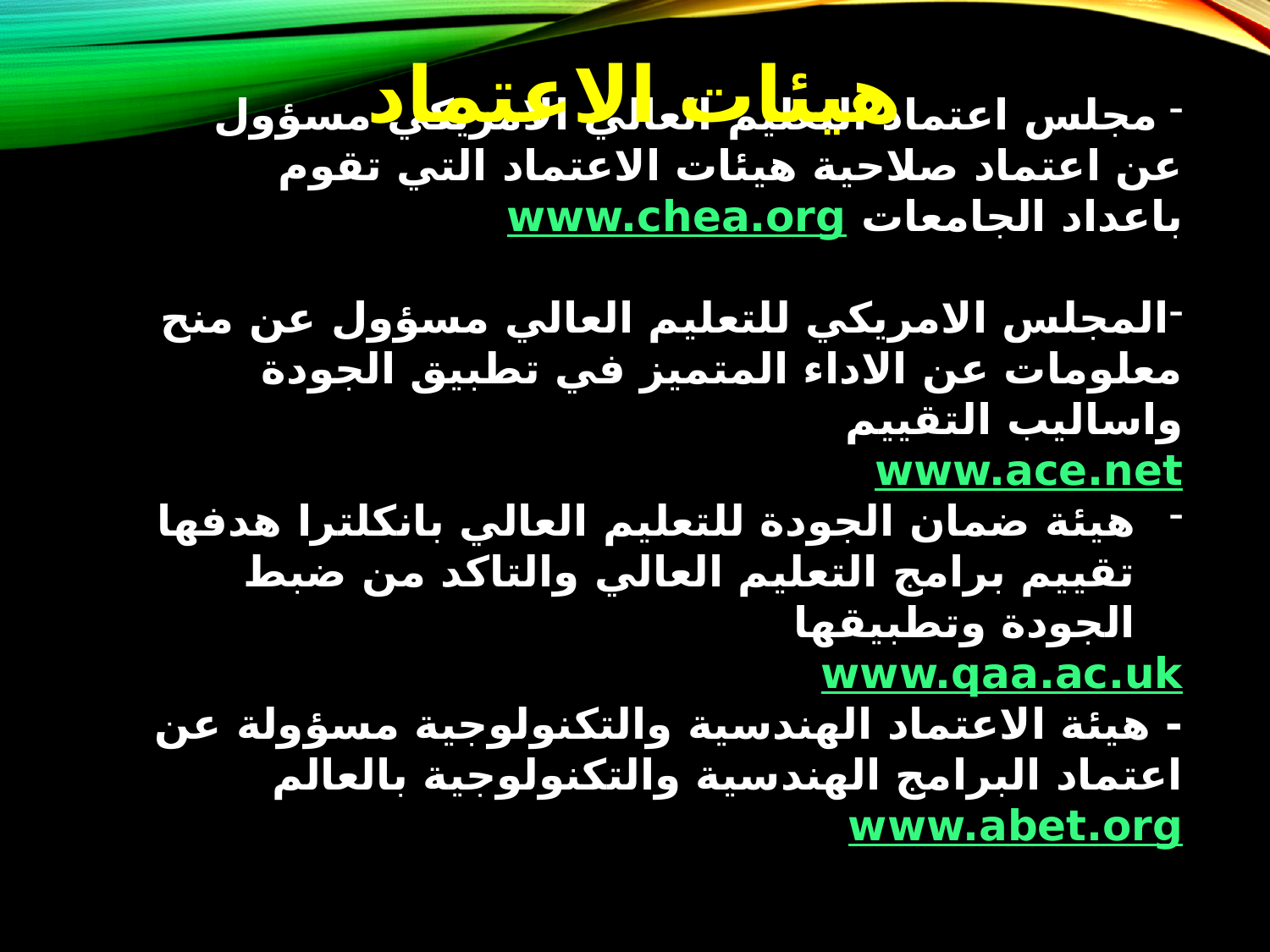

هيئات الاعتماد
 مجلس اعتماد التعليم العالي الامريكي مسؤول عن اعتماد صلاحية هيئات الاعتماد التي تقوم باعداد الجامعات www.chea.org

المجلس الامريكي للتعليم العالي مسؤول عن منح معلومات عن الاداء المتميز في تطبيق الجودة واساليب التقييم
www.ace.net
هيئة ضمان الجودة للتعليم العالي بانكلترا هدفها تقييم برامج التعليم العالي والتاكد من ضبط الجودة وتطبيقها
www.qaa.ac.uk
- هيئة الاعتماد الهندسية والتكنولوجية مسؤولة عن اعتماد البرامج الهندسية والتكنولوجية بالعالم www.abet.org